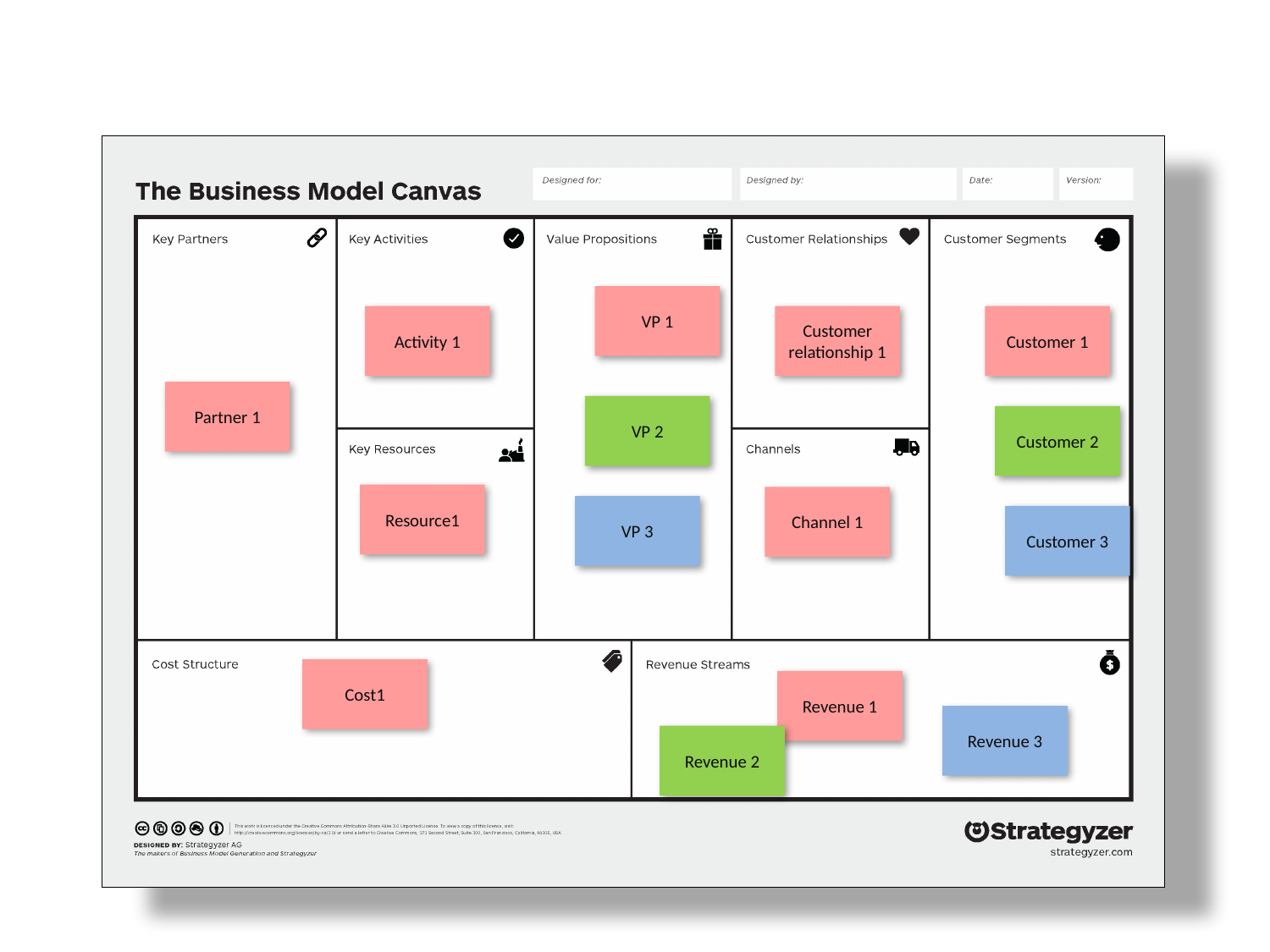

VP 1
Activity 1
Customer relationship 1
Customer 1
Partner 1
VP 2
Customer 2
Resource1
Channel 1
VP 3
Customer 3
Cost1
Revenue 1
Revenue 3
Revenue 2